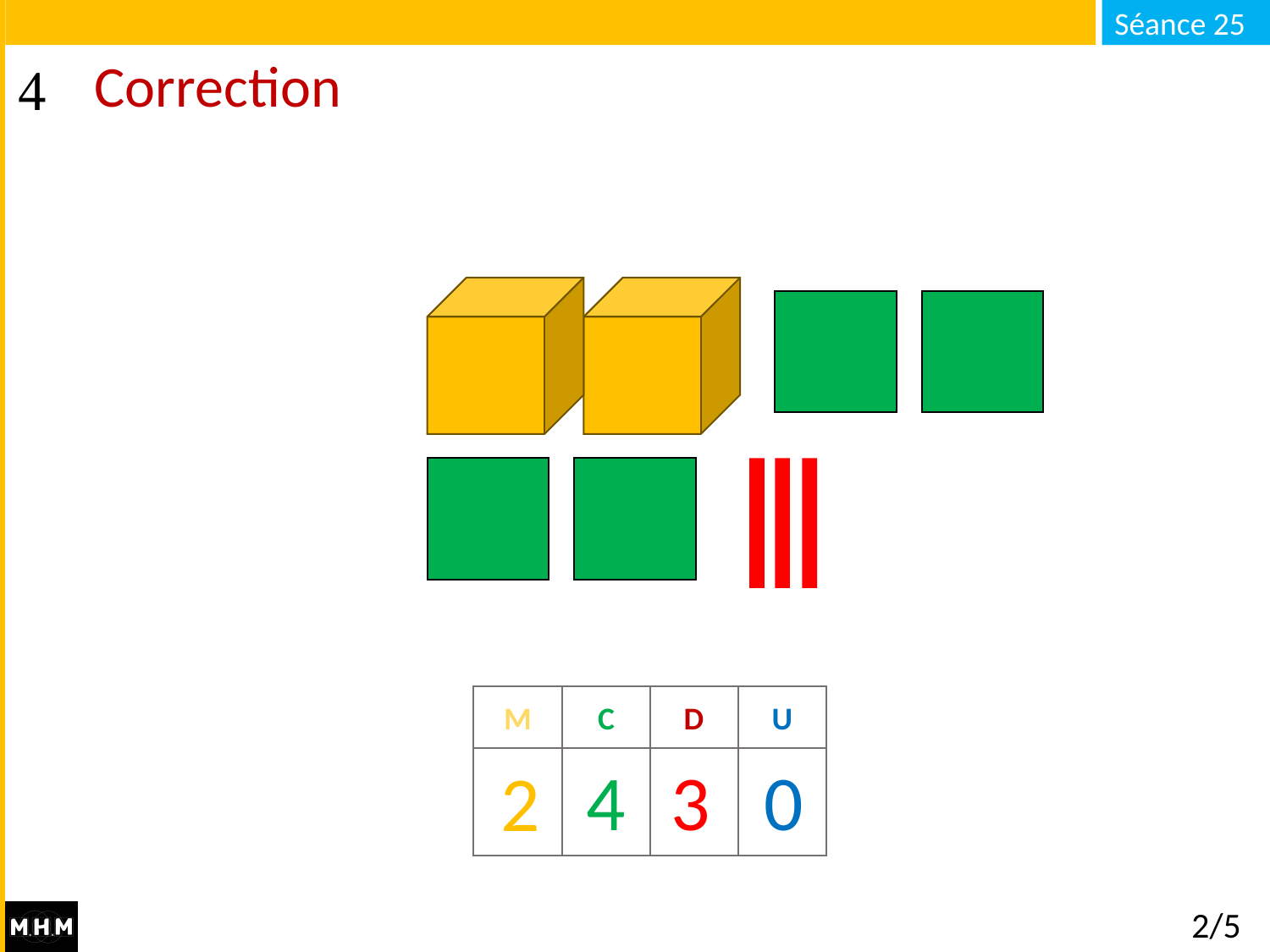

# Correction

M
C
D
U

0
3
4
2
2/5